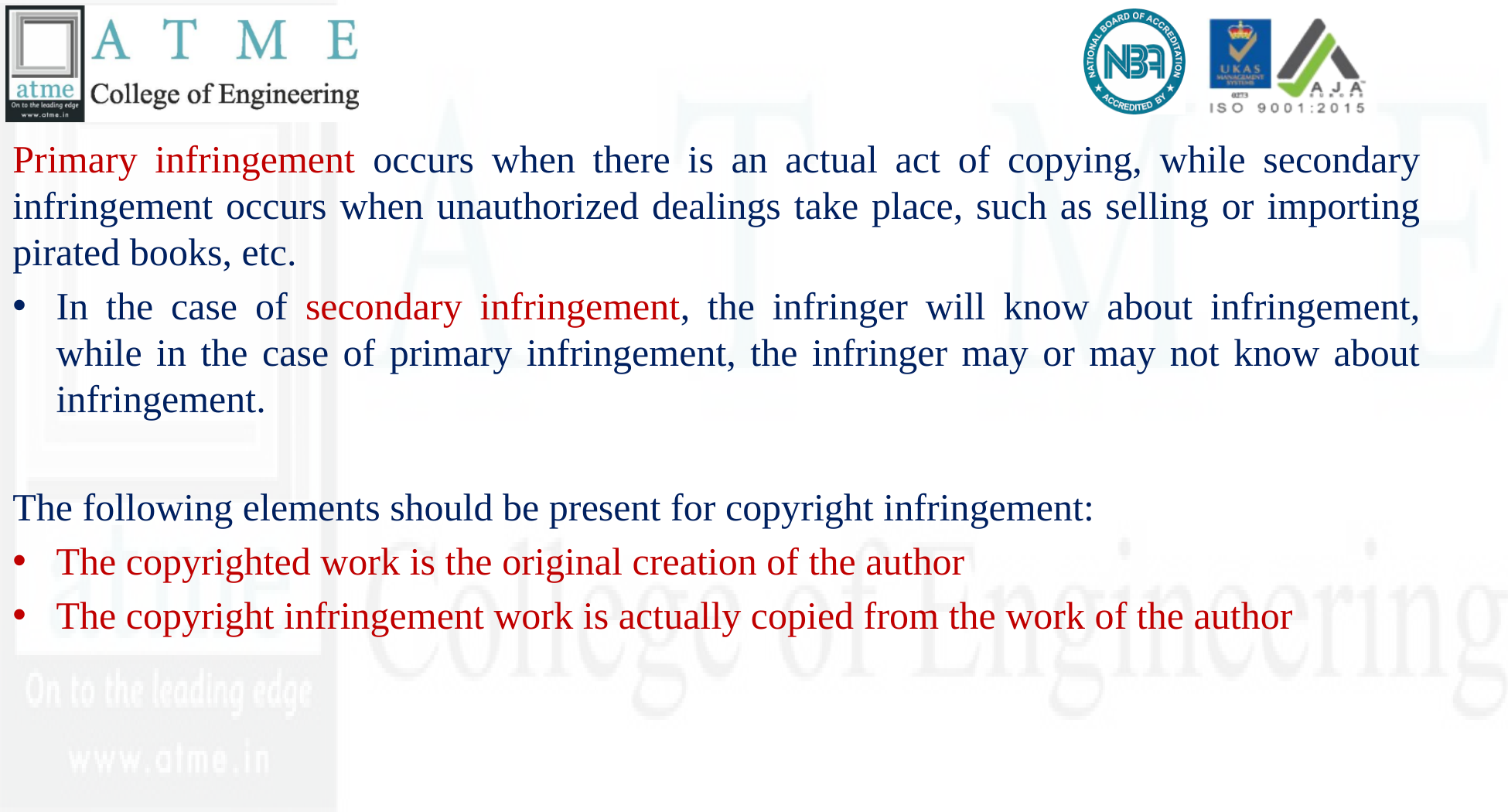

#
Primary infringement occurs when there is an actual act of copying, while secondary infringement occurs when unauthorized dealings take place, such as selling or importing pirated books, etc.
In the case of secondary infringement, the infringer will know about infringement, while in the case of primary infringement, the infringer may or may not know about infringement.

The following elements should be present for copyright infringement:
The copyrighted work is the original creation of the author
The copyright infringement work is actually copied from the work of the author